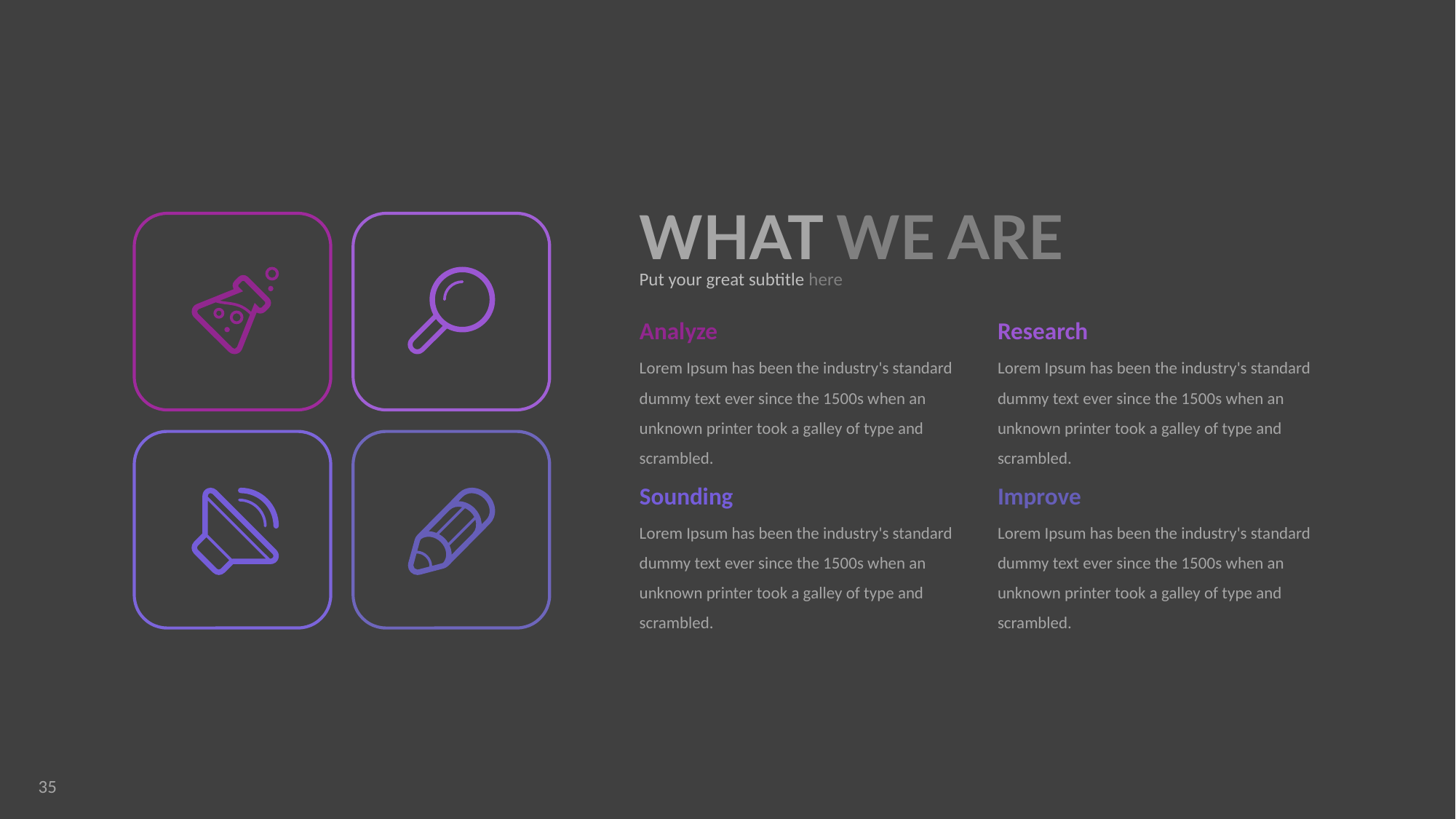

WHAT WE ARE

Put your great subtitle here

Analyze
Research
Lorem Ipsum has been the industry's standard dummy text ever since the 1500s when an unknown printer took a galley of type and scrambled.
Lorem Ipsum has been the industry's standard dummy text ever since the 1500s when an unknown printer took a galley of type and scrambled.

Sounding
Improve

Lorem Ipsum has been the industry's standard dummy text ever since the 1500s when an unknown printer took a galley of type and scrambled.
Lorem Ipsum has been the industry's standard dummy text ever since the 1500s when an unknown printer took a galley of type and scrambled.
35